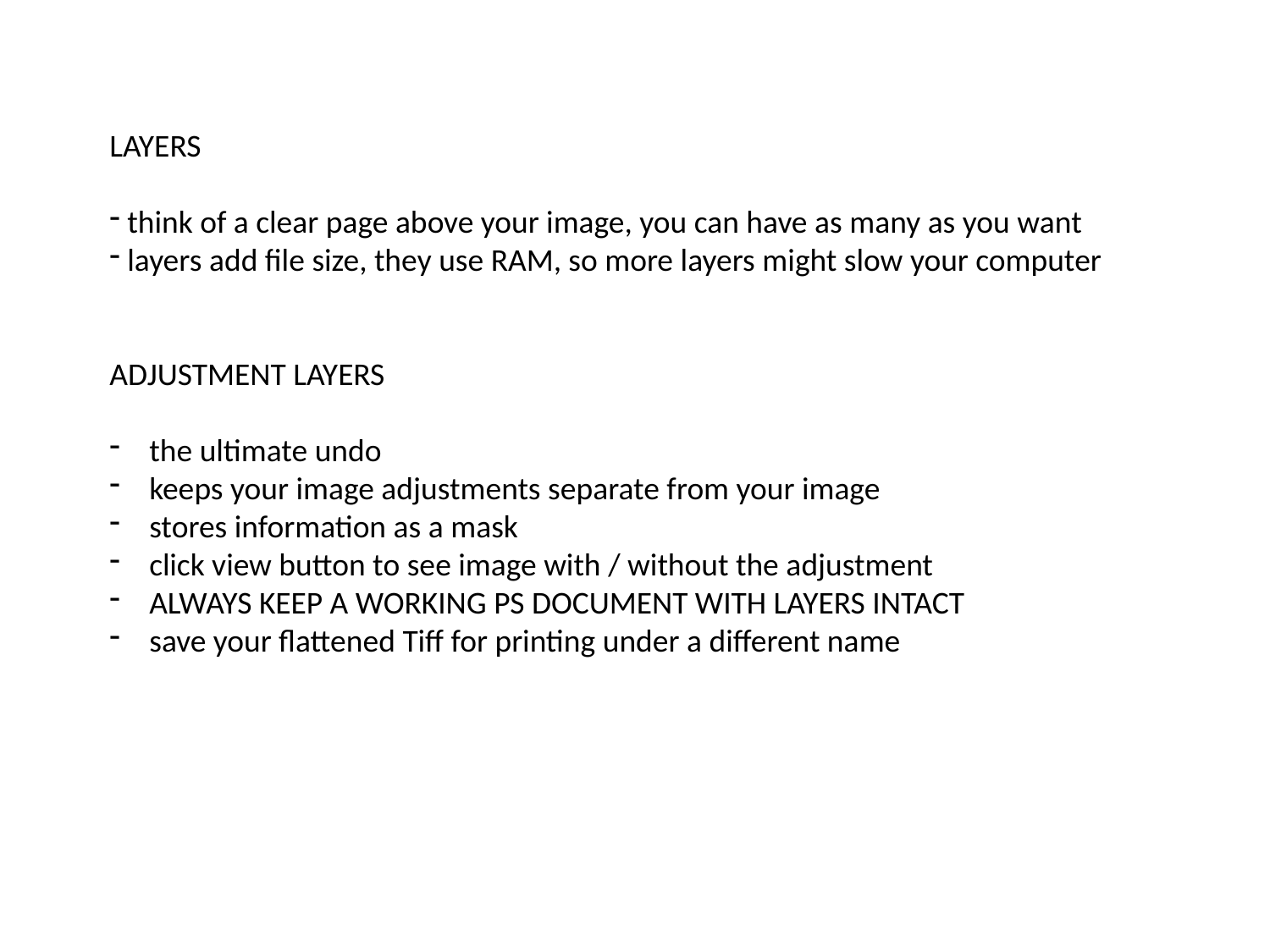

LAYERS

 think of a clear page above your image, you can have as many as you want
 layers add file size, they use RAM, so more layers might slow your computer

ADJUSTMENT LAYERS

the ultimate undo
keeps your image adjustments separate from your image
stores information as a mask
click view button to see image with / without the adjustment
ALWAYS KEEP A WORKING PS DOCUMENT WITH LAYERS INTACT
save your flattened Tiff for printing under a different name